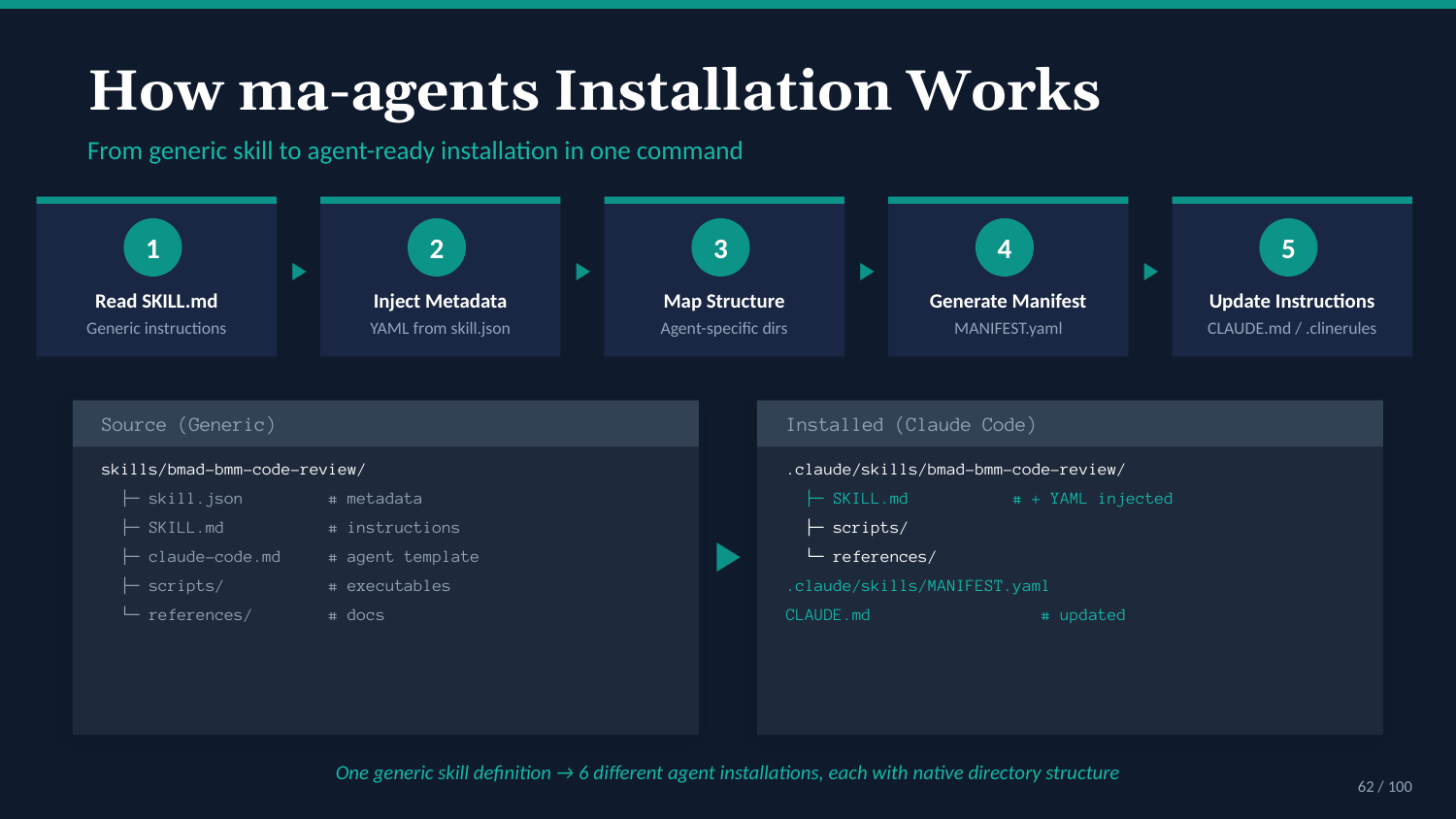

How ma-agents Installation Works
From generic skill to agent-ready installation in one command

1

2

3

4

5
▶
▶
▶
▶
Read SKILL.md
Inject Metadata
Map Structure
Generate Manifest
Update Instructions
Generic instructions
YAML from skill.json
Agent-specific dirs
MANIFEST.yaml
CLAUDE.md / .clinerules

Source (Generic)

Installed (Claude Code)
skills/bmad-bmm-code-review/
.claude/skills/bmad-bmm-code-review/
  ├─ skill.json         # metadata
  ├─ SKILL.md           # + YAML injected
  ├─ SKILL.md           # instructions
  ├─ scripts/
▶
  ├─ claude-code.md     # agent template
  └─ references/
  ├─ scripts/           # executables
.claude/skills/MANIFEST.yaml
  └─ references/        # docs
CLAUDE.md                  # updated
One generic skill definition → 6 different agent installations, each with native directory structure
62 / 100